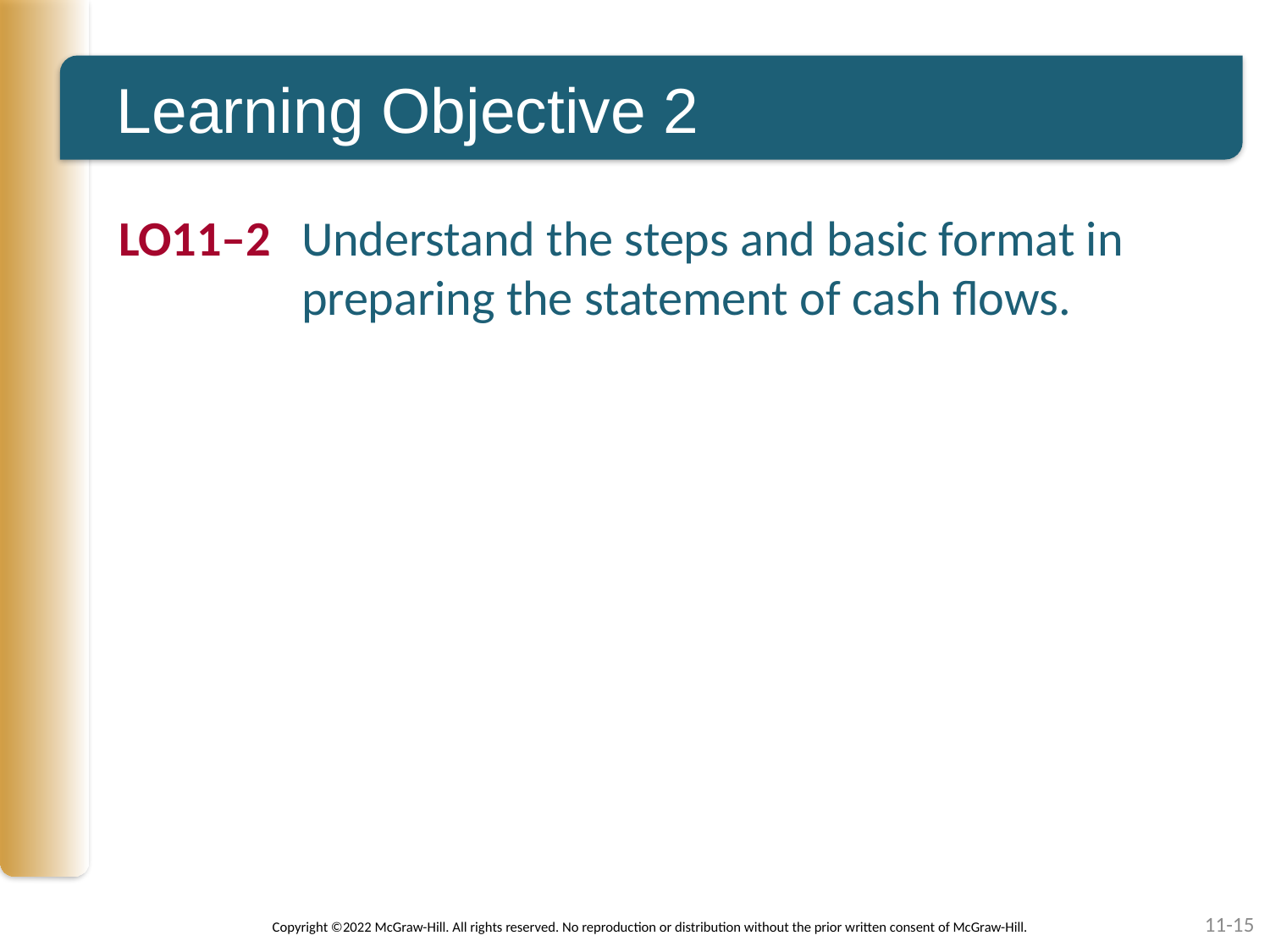

# Learning Objective 2
LO11–2	Understand the steps and basic format in preparing the statement of cash flows.
11-15
Copyright ©2022 McGraw-Hill. All rights reserved. No reproduction or distribution without the prior written consent of McGraw-Hill.